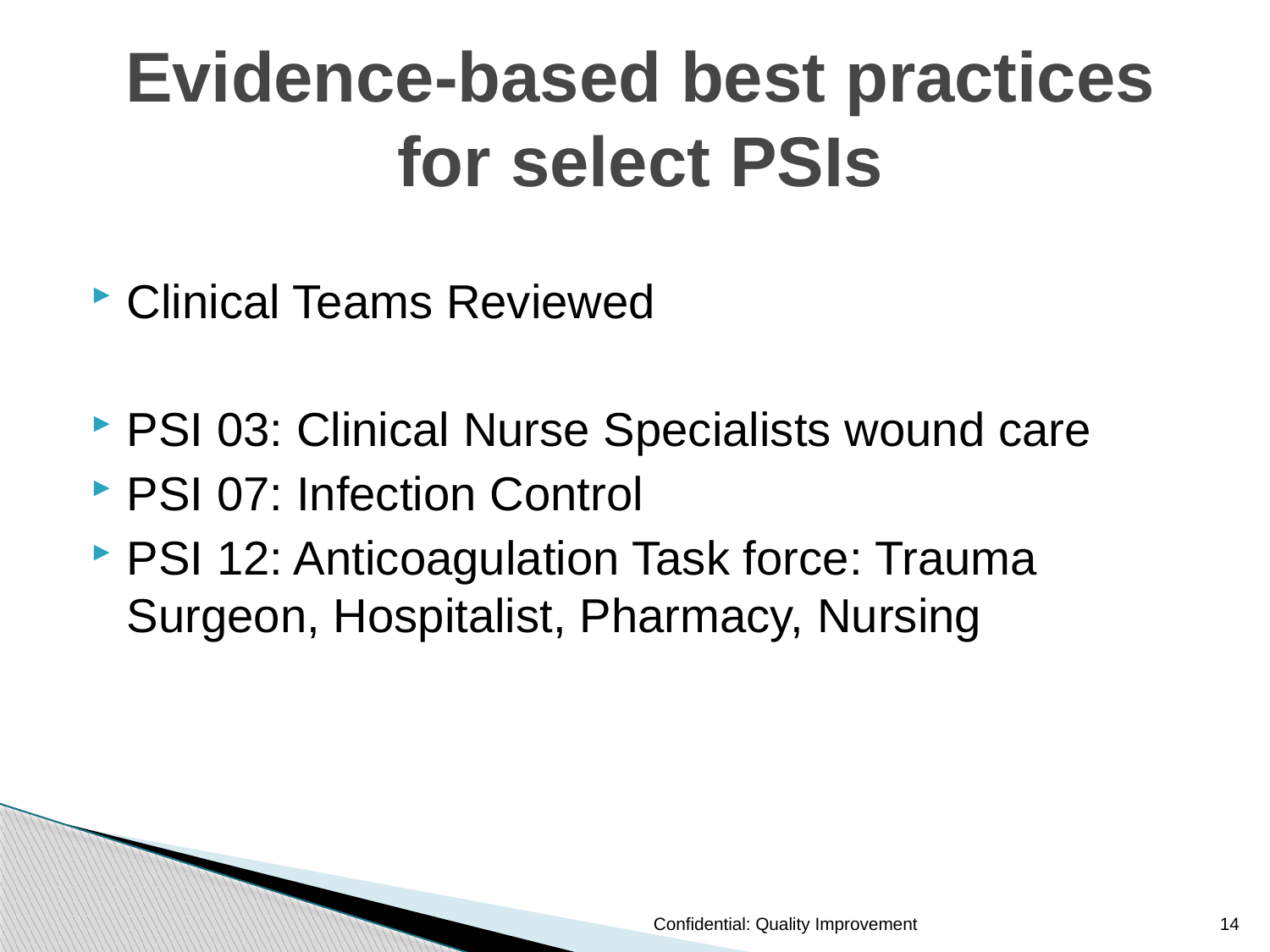

# Evidence-based best practices for select PSIs
Clinical Teams Reviewed

PSI 03: Clinical Nurse Specialists wound care
PSI 07: Infection Control
PSI 12: Anticoagulation Task force: Trauma Surgeon, Hospitalist, Pharmacy, Nursing
Confidential: Quality Improvement
14